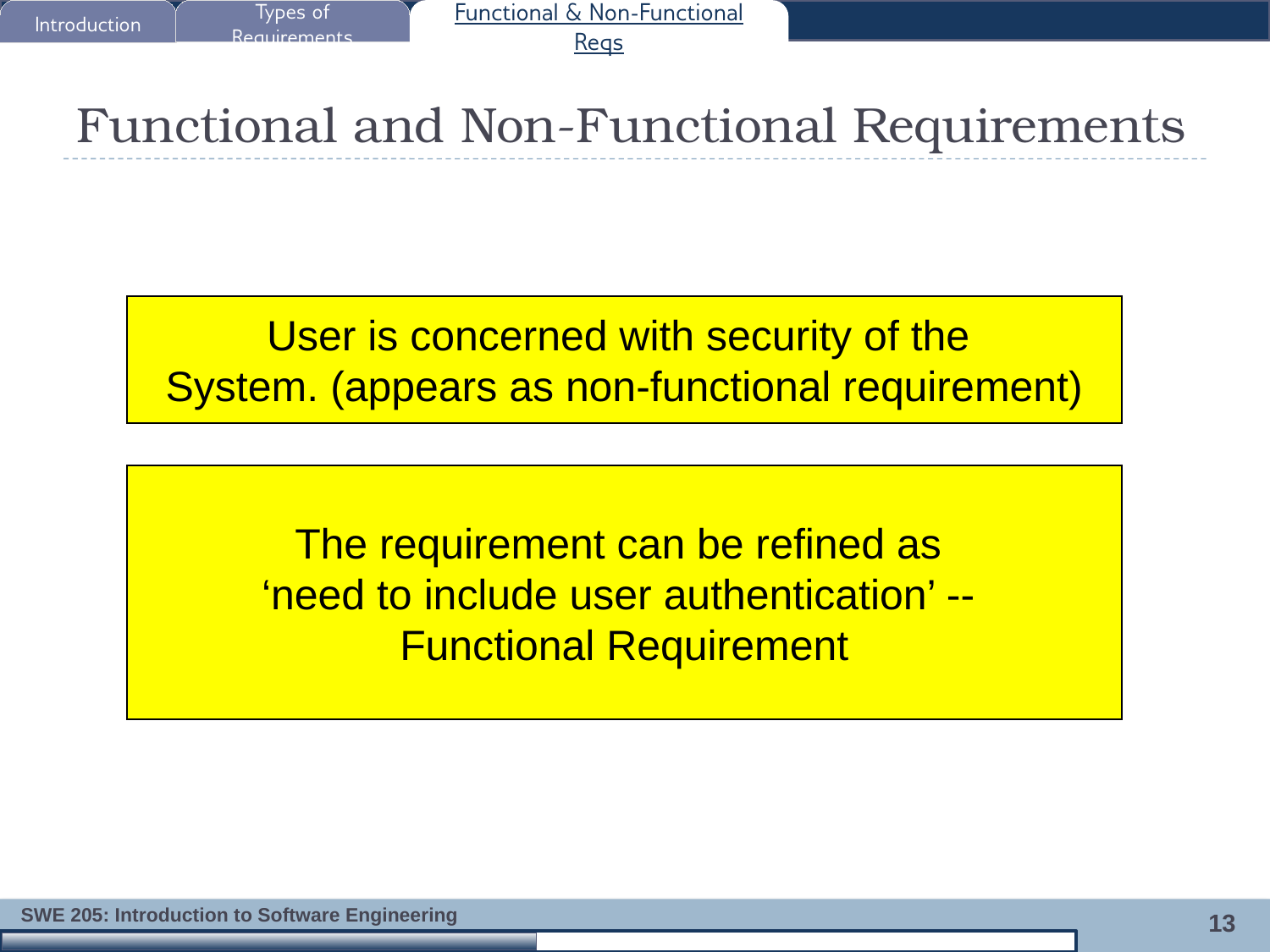

Introduction
Types of Requirements
Functional & Non-Functional Reqs
# Functional and Non-Functional Requirements

User is concerned with security of the
System. (appears as non-functional requirement)
The requirement can be refined as
‘need to include user authentication’ --
Functional Requirement
13